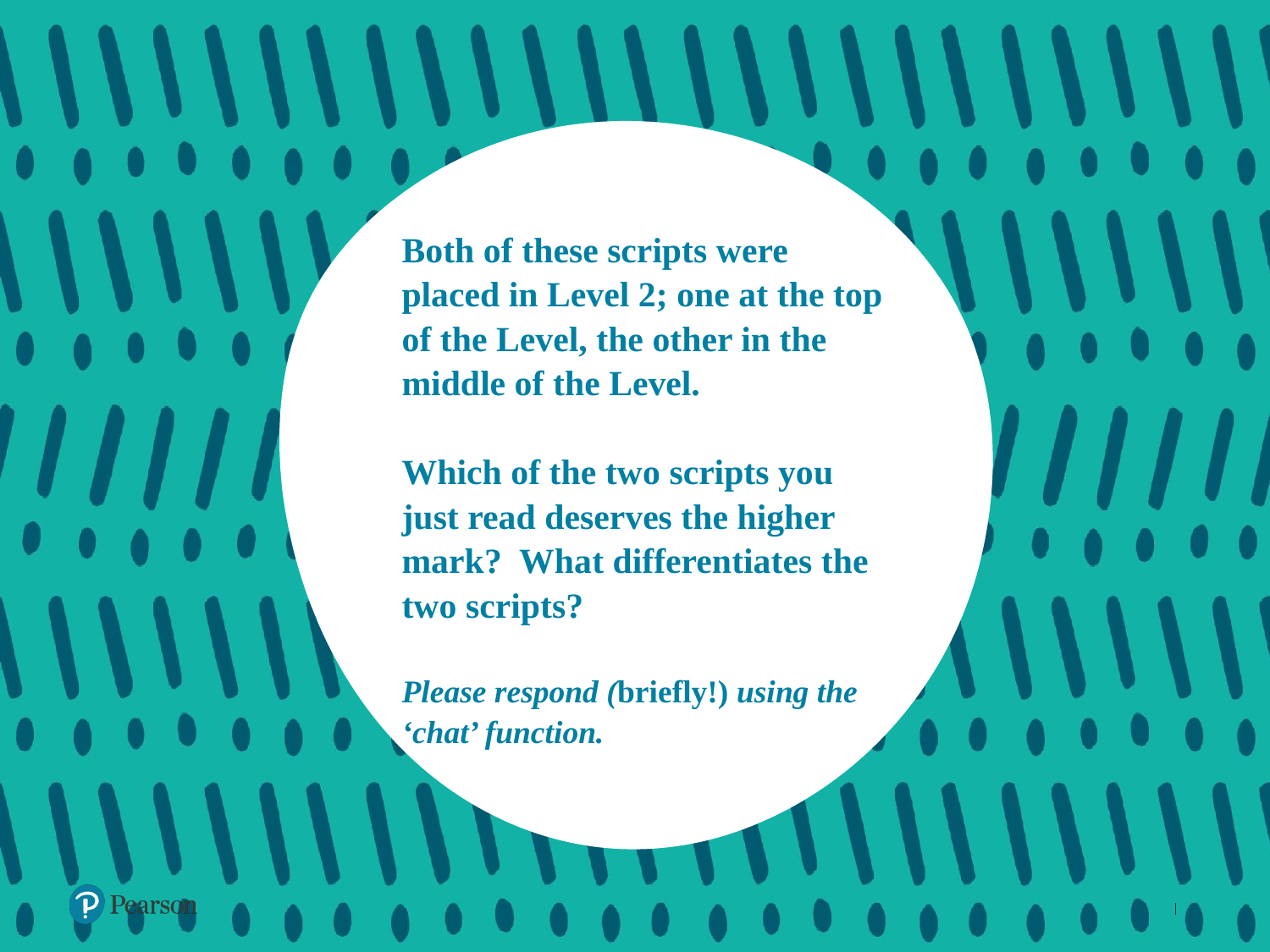

# Both of these scripts were placed in Level 2; one at the top of the Level, the other in the middle of the Level. Which of the two scripts you just read deserves the higher mark?  What differentiates the two scripts? Please respond (briefly!) using the ‘chat’ function.